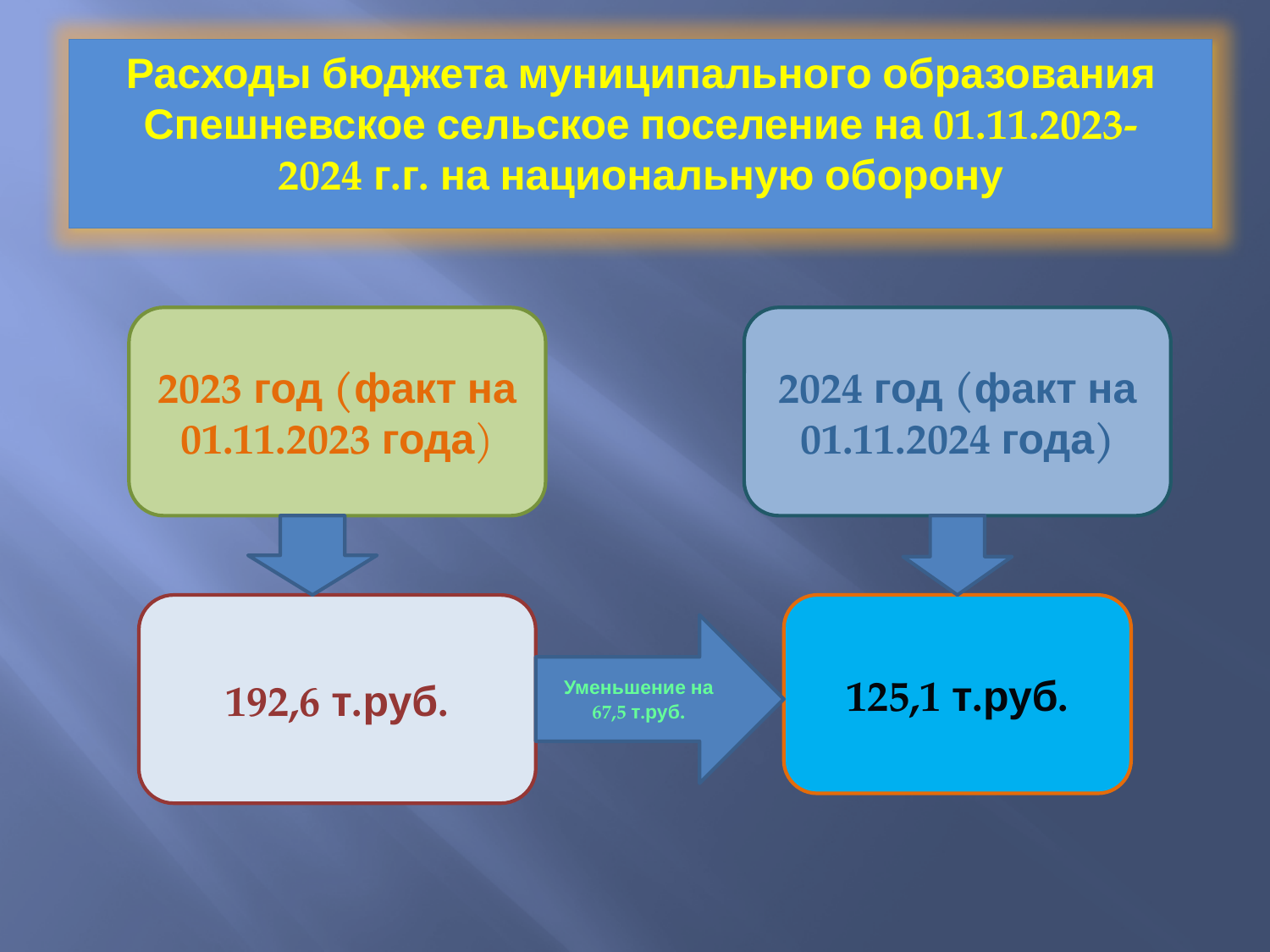

Расходы бюджета муниципального образования Спешневское сельское поселение на 01.11.2023-
2024 г.г. на национальную оборону
2023 год (факт на 01.11.2023 года)
2024 год (факт на 01.11.2024 года)

192,6 т.руб.
125,1 т.руб.
Уменьшение на 67,5 т.руб.